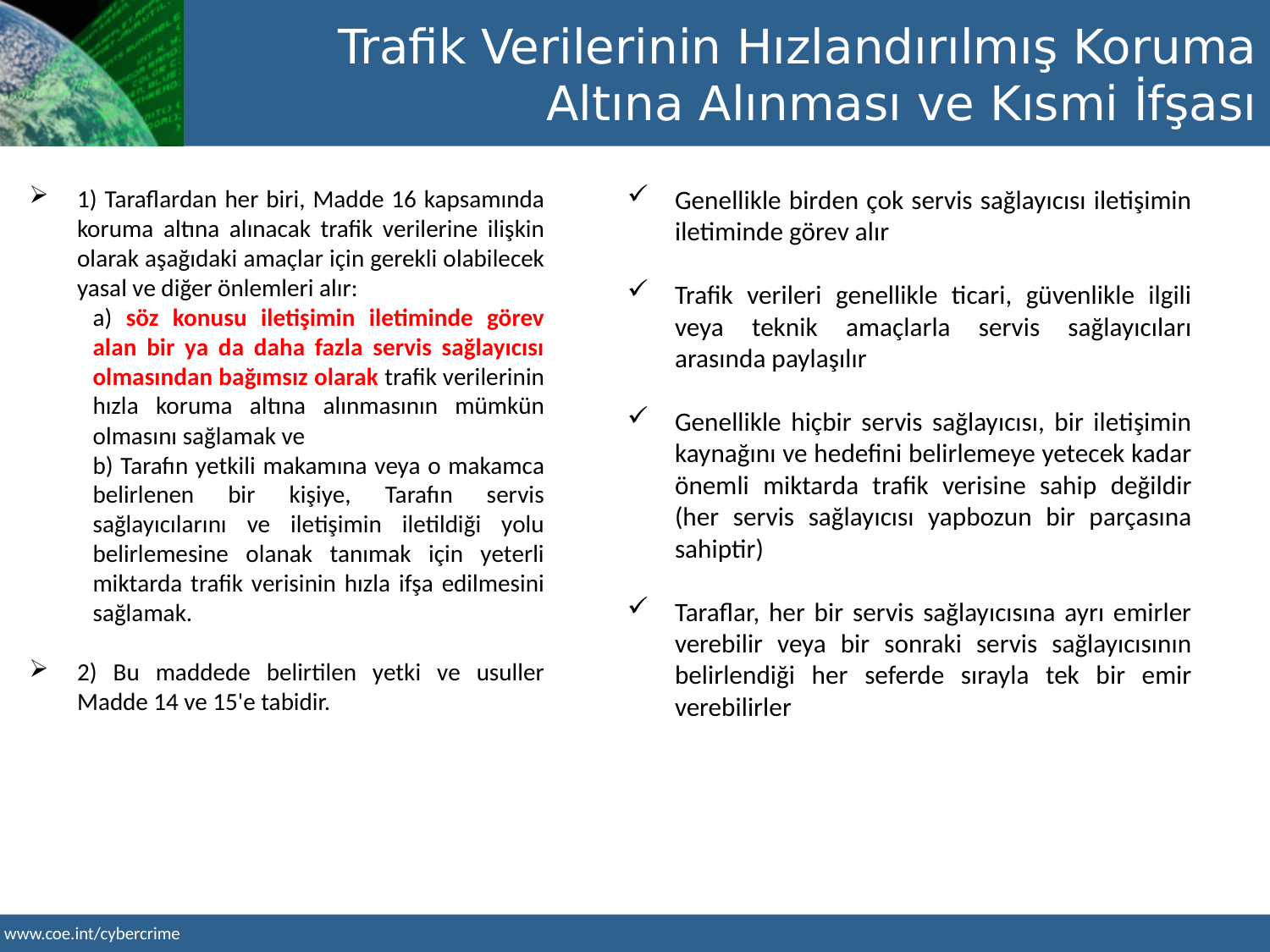

Trafik Verilerinin Hızlandırılmış Koruma Altına Alınması ve Kısmi İfşası
1) Taraflardan her biri, Madde 16 kapsamında koruma altına alınacak trafik verilerine ilişkin olarak aşağıdaki amaçlar için gerekli olabilecek yasal ve diğer önlemleri alır:
a) söz konusu iletişimin iletiminde görev alan bir ya da daha fazla servis sağlayıcısı olmasından bağımsız olarak trafik verilerinin hızla koruma altına alınmasının mümkün olmasını sağlamak ve
b) Tarafın yetkili makamına veya o makamca belirlenen bir kişiye, Tarafın servis sağlayıcılarını ve iletişimin iletildiği yolu belirlemesine olanak tanımak için yeterli miktarda trafik verisinin hızla ifşa edilmesini sağlamak.

2) Bu maddede belirtilen yetki ve usuller Madde 14 ve 15'e tabidir.
Genellikle birden çok servis sağlayıcısı iletişimin iletiminde görev alır

Trafik verileri genellikle ticari, güvenlikle ilgili veya teknik amaçlarla servis sağlayıcıları arasında paylaşılır

Genellikle hiçbir servis sağlayıcısı, bir iletişimin kaynağını ve hedefini belirlemeye yetecek kadar önemli miktarda trafik verisine sahip değildir (her servis sağlayıcısı yapbozun bir parçasına sahiptir)

Taraflar, her bir servis sağlayıcısına ayrı emirler verebilir veya bir sonraki servis sağlayıcısının belirlendiği her seferde sırayla tek bir emir verebilirler